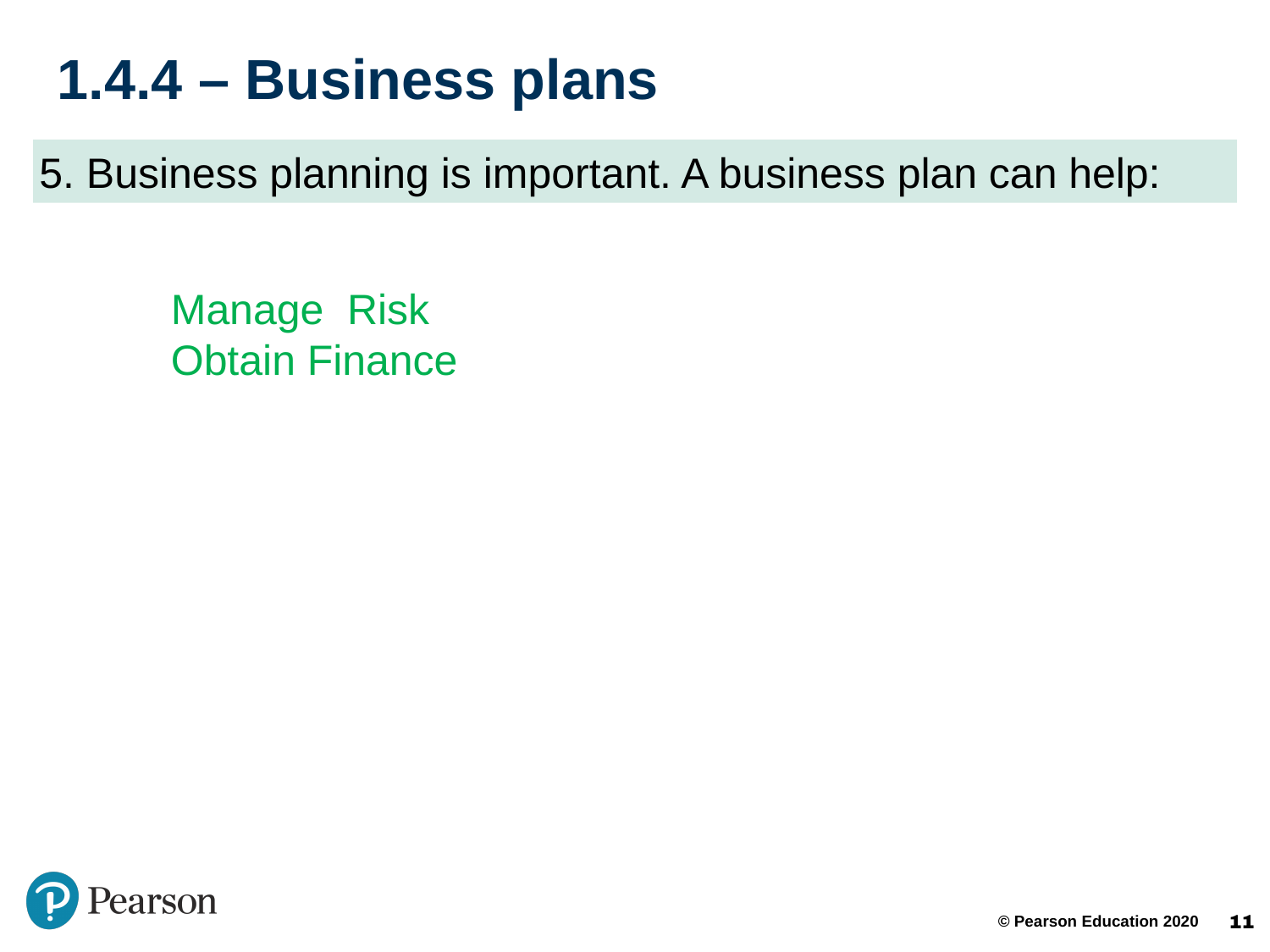

# 1.4.4 – Business plans
5. Business planning is important. A business plan can help:
Manage  Risk
Obtain Finance
11